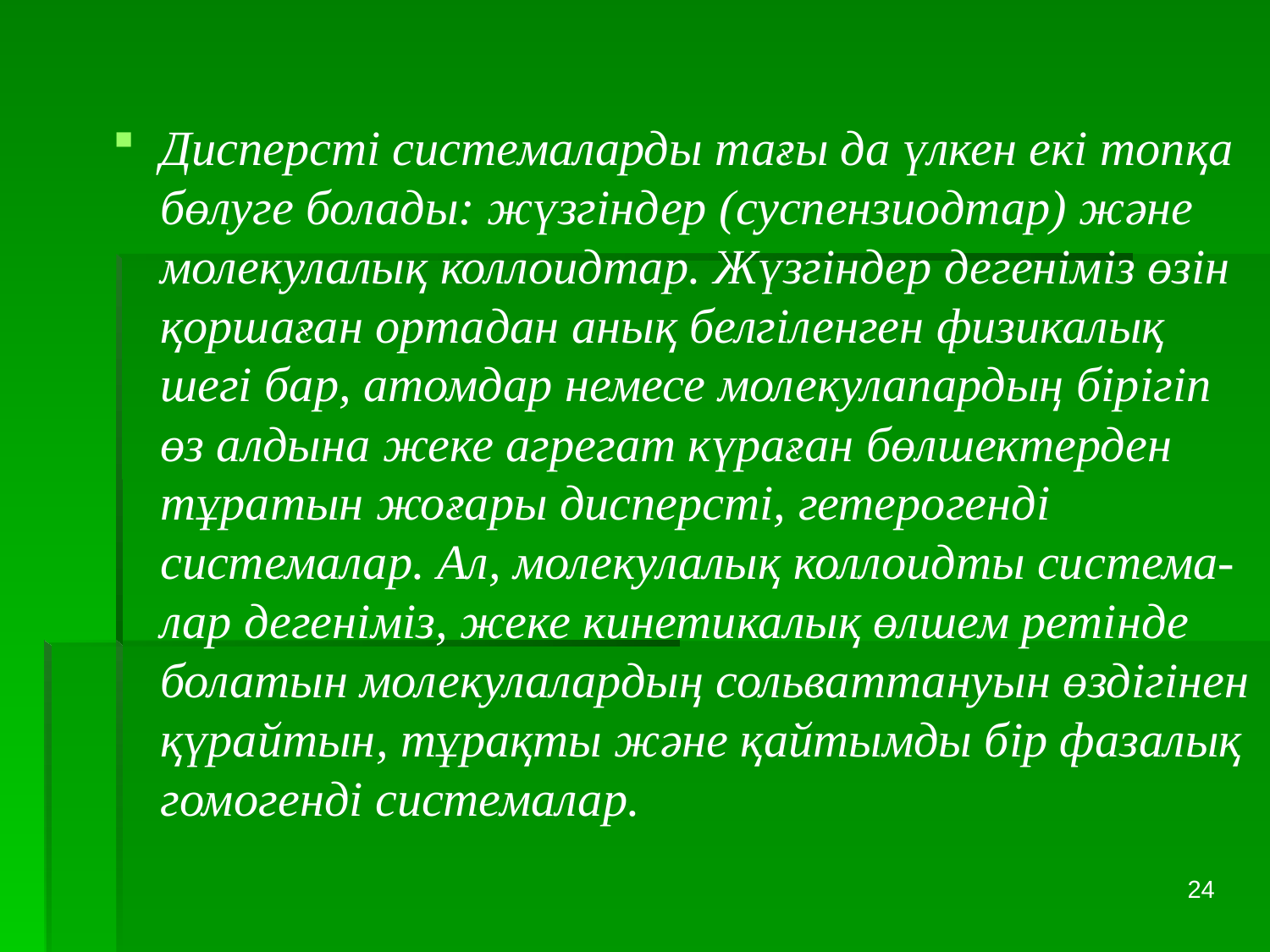

Дисперсті системаларды тағы да үлкен екі топқа бөлуге болады: жүзгіндер (суспензиодтар) және молекулалық коллоидтар. Жүзгіндер дегеніміз өзін қоршаған ортадан анық белгіленген физикалық шегі бар, атомдар немесе молекулапардың бірігіп өз алдына жеке агрегат күраған бөлшектерден тұратын жоғары дисперсті, гетерогенді системалар. Ал, молекулалық коллоидты система- лар дегеніміз, жеке кинетикалық өлшем ретінде болатын молекулалардың сольваттануын өздігінен қүрайтын, тұрақты және қайтымды бір фазалық гомогенді системалар.
24